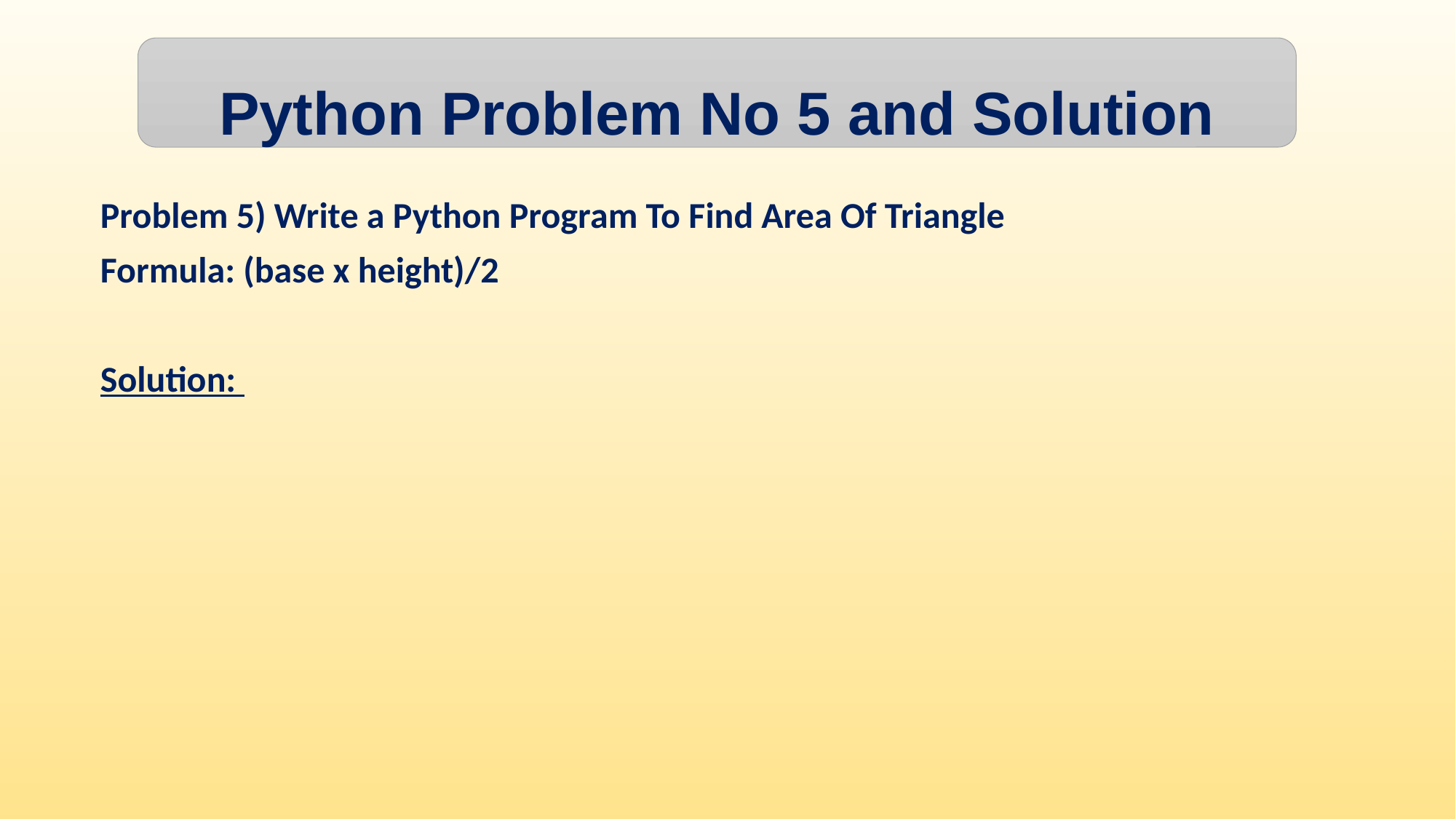

Python Problem No 5 and Solution
Problem 5) Write a Python Program To Find Area Of Triangle
Formula: (base x height)/2

Solution: